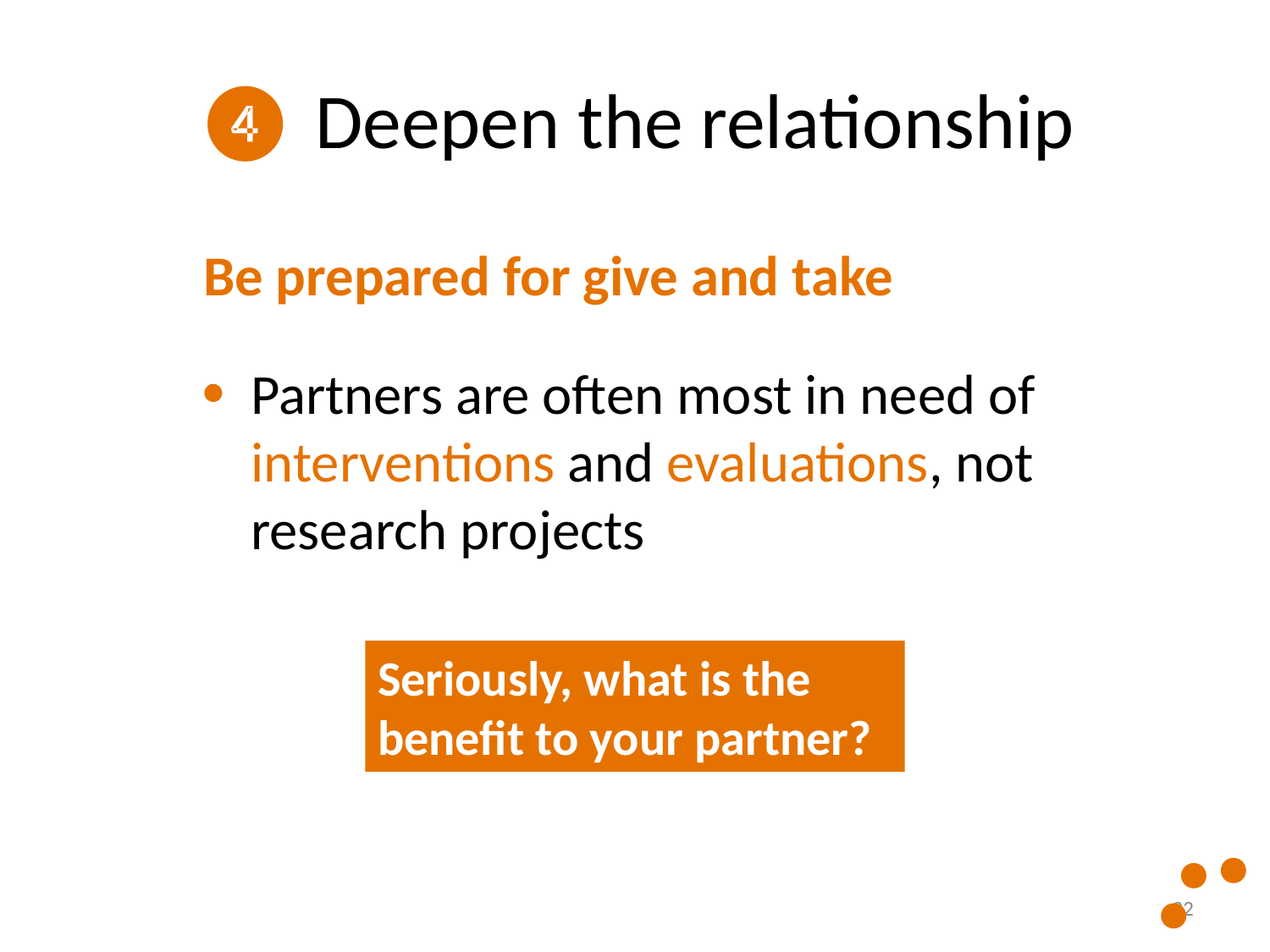

# ❹ Deepen the relationship
Be prepared for give and take

Partners are often most in need of interventions and evaluations, not research projects

Seriously, what is the benefit to your partner?

22